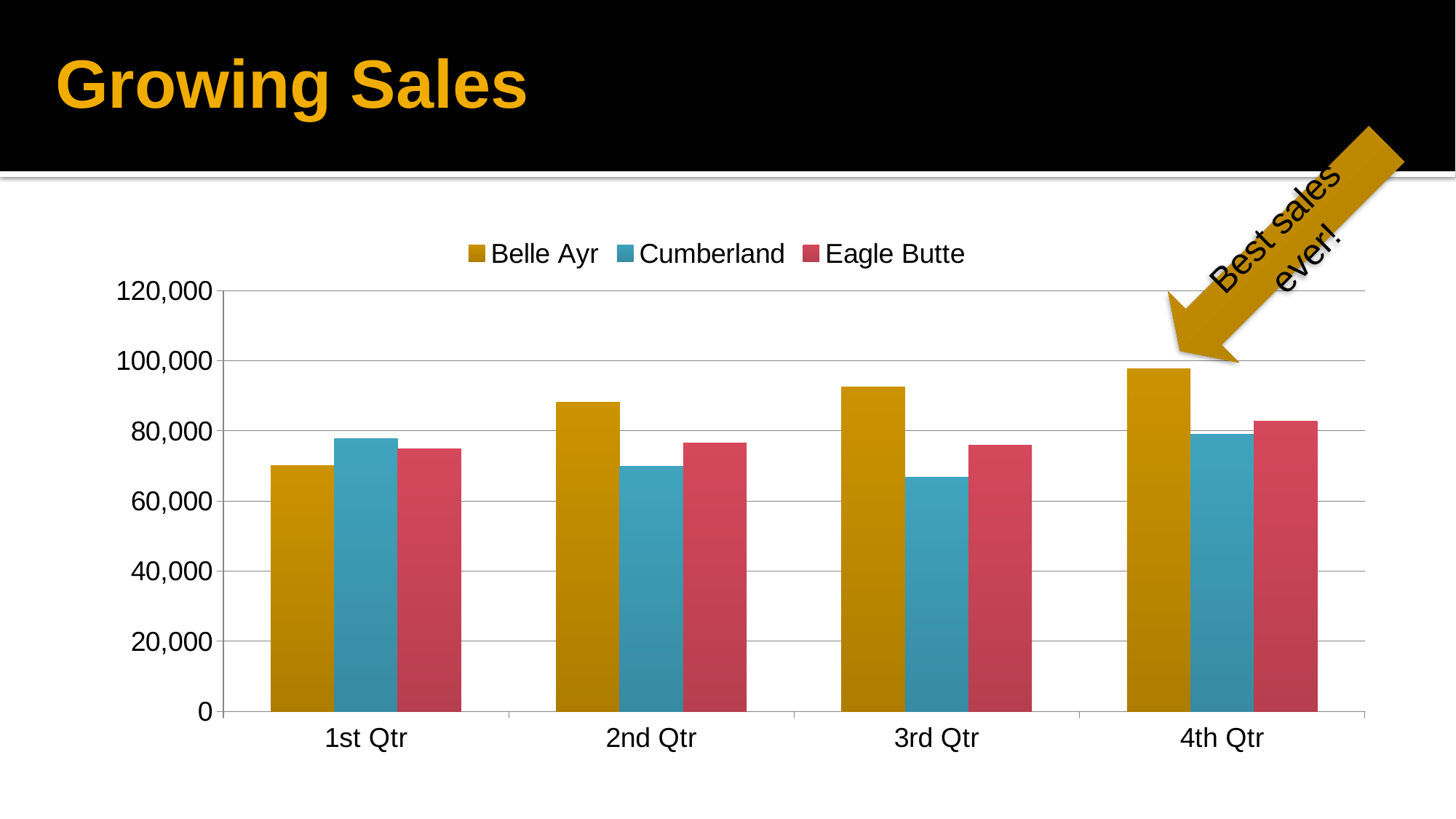

# Growing Sales
Best sales ever!

### Chart

| Category | Belle Ayr | Cumberland | Eagle Butte |
|---|---|---|---|
| 1st Qtr | 70087.0 | 77887.0 | 74883.0 |
| 2nd Qtr | 88098.0 | 69888.0 | 76450.0 |
| 3rd Qtr | 92456.0 | 66775.0 | 75854.0 |
| 4th Qtr | 97765.0 | 78996.0 | 82770.0 |